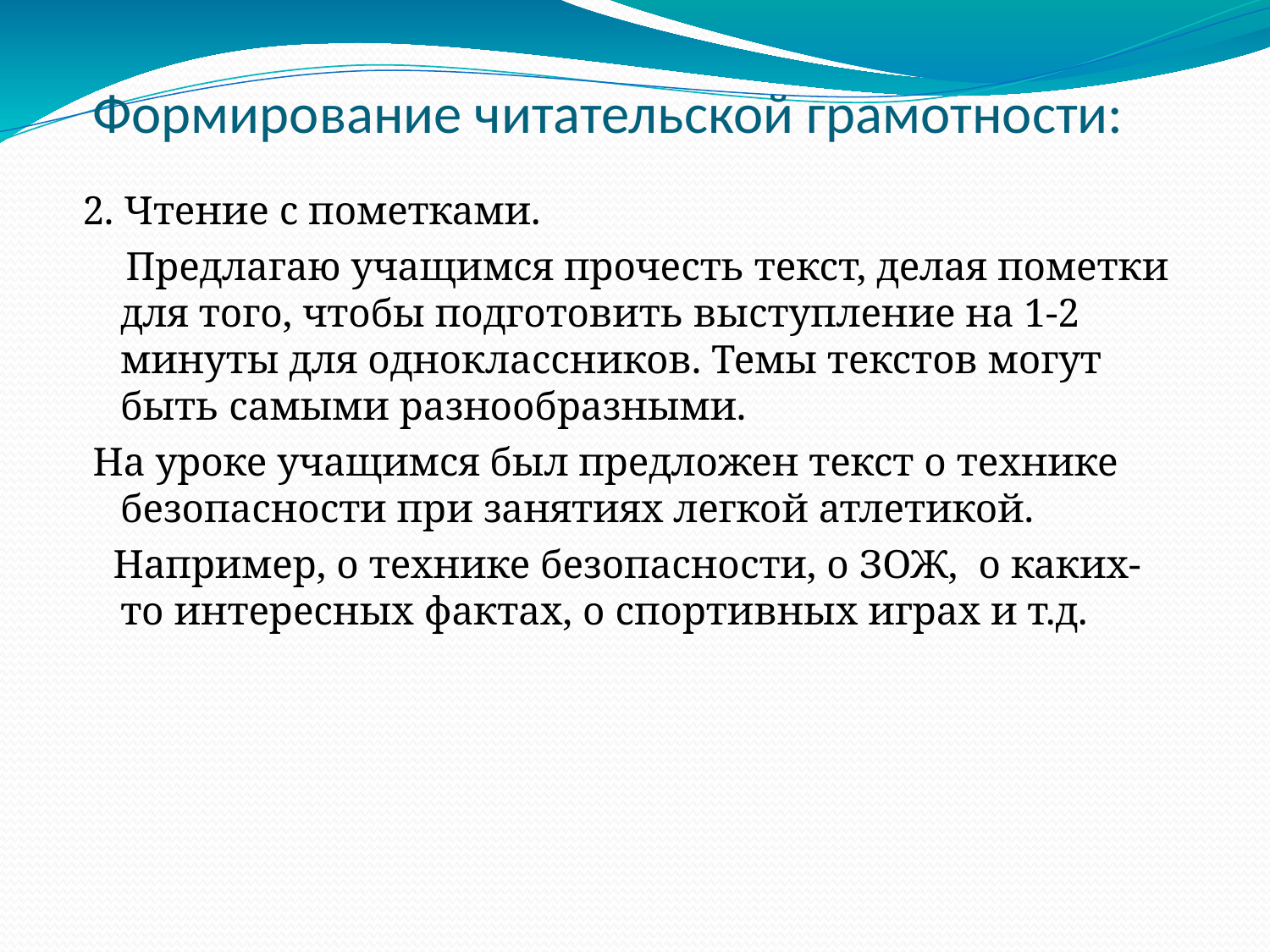

Формирование читательской грамотности:
2. Чтение с пометками.
     Предлагаю учащимся прочесть текст, делая пометки для того, чтобы подготовить выступление на 1-2 минуты для одноклассников. Темы текстов могут быть самыми разнообразными.
 На уроке учащимся был предложен текст о технике безопасности при занятиях легкой атлетикой.
   Например, о технике безопасности, о ЗОЖ,  о каких-  то интересных фактах, о спортивных играх и т.д.